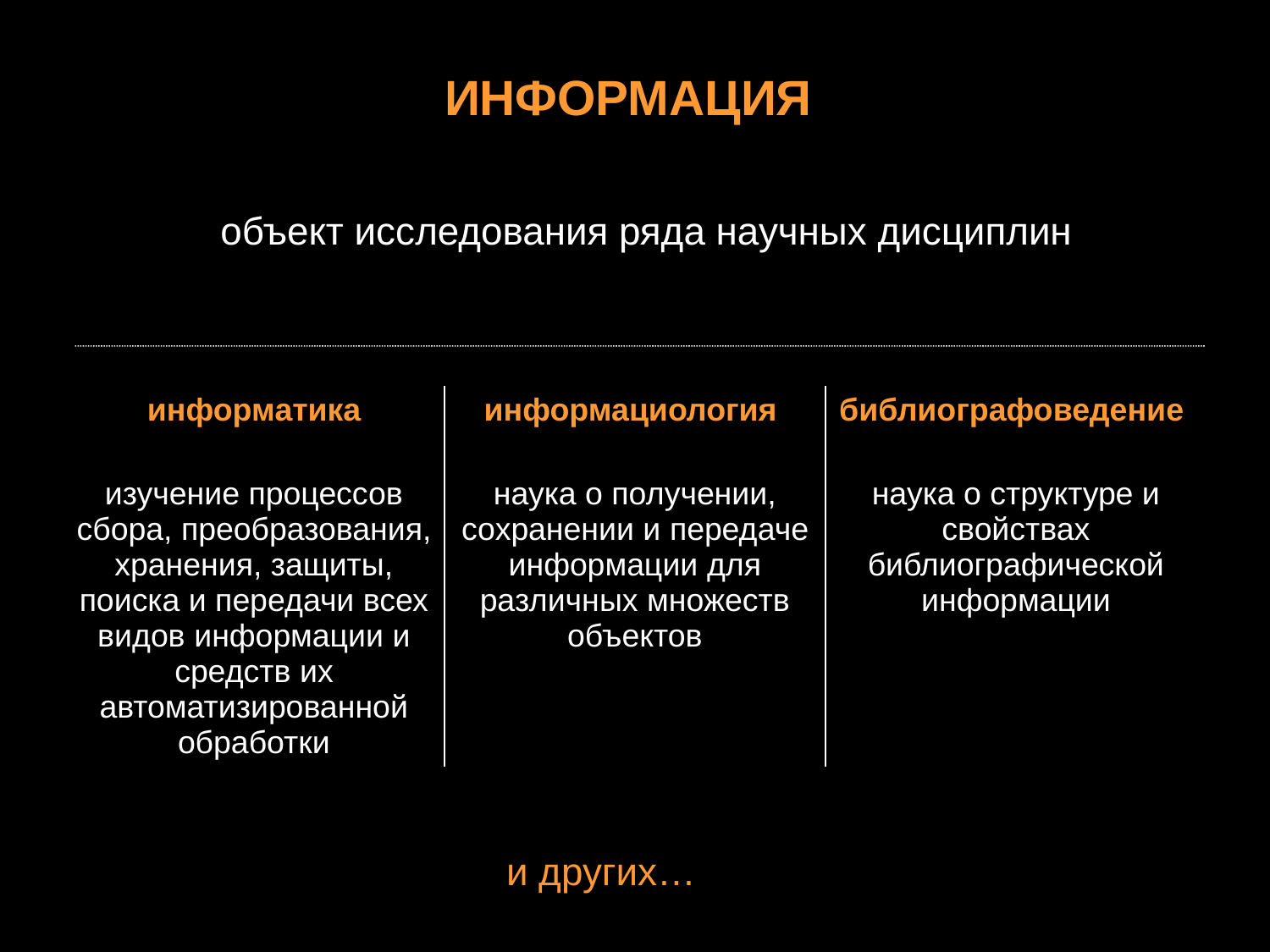

# ИНФОРМАЦИЯ
объект исследования ряда научных дисциплин

| информатика изучение процессов сбора, преобразования, хранения, защиты, поиска и передачи всех видов информации и средств их автоматизированной обработки | информациология наука о получении, сохранении и передаче информации для различных множеств объектов | библиографоведение наука о структуре и свойствах библиографической информации |
| --- | --- | --- |
и других…